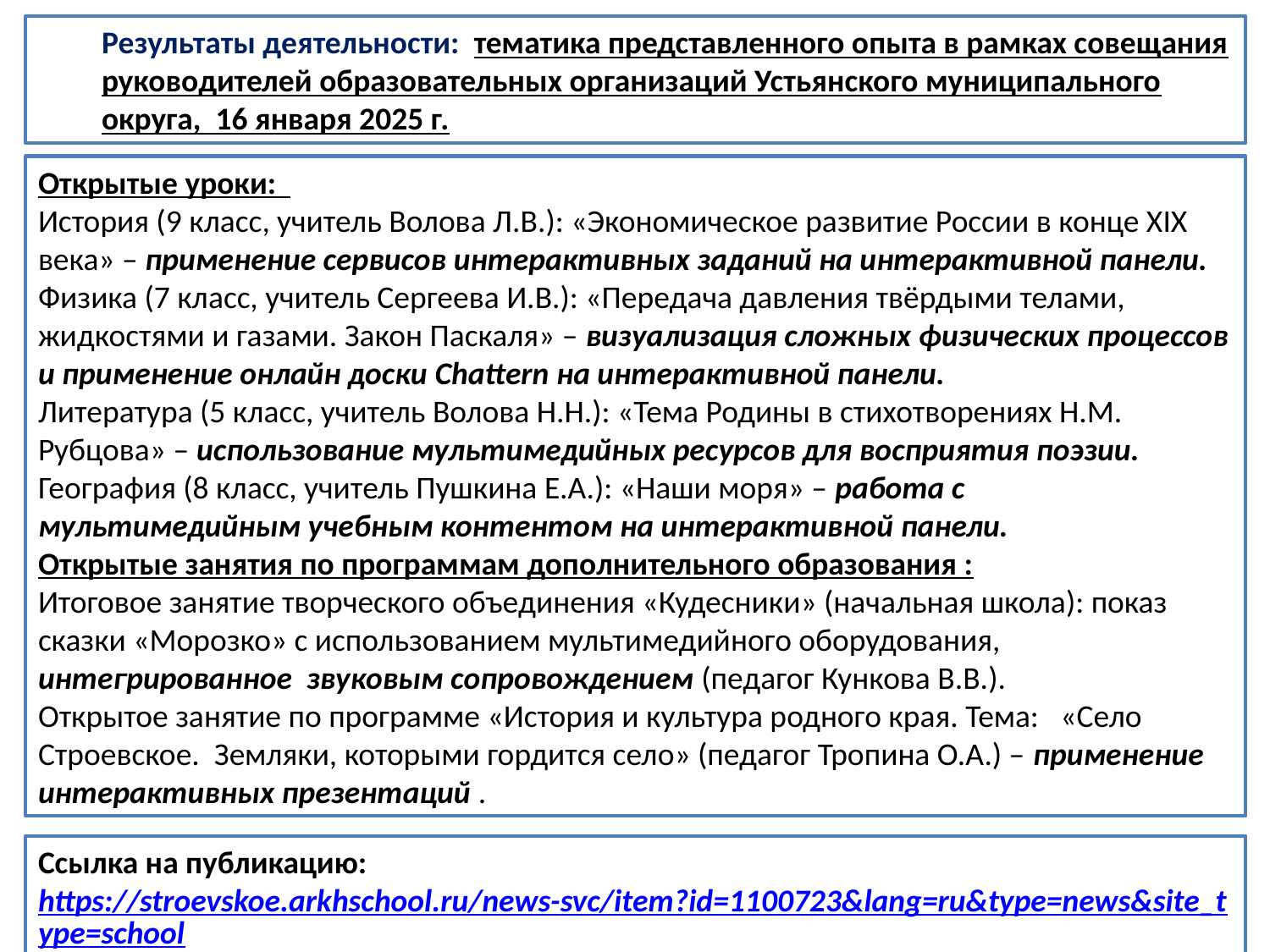

Результаты деятельности:  тематика представленного опыта в рамках совещания руководителей образовательных организаций Устьянского муниципального округа,  16 января 2025 г.
Открытые уроки:
История (9 класс, учитель Волова Л.В.): «Экономическое развитие России в конце XIX века» – применение сервисов интерактивных заданий на интерактивной панели.
Физика (7 класс, учитель Сергеева И.В.): «Передача давления твёрдыми телами, жидкостями и газами. Закон Паскаля» – визуализация сложных физических процессов и применение онлайн доски Chattern на интерактивной панели.
Литература (5 класс, учитель Волова Н.Н.): «Тема Родины в стихотворениях Н.М. Рубцова» – использование мультимедийных ресурсов для восприятия поэзии.
География (8 класс, учитель Пушкина Е.А.): «Наши моря» – работа с мультимедийным учебным контентом на интерактивной панели.
Открытые занятия по программам дополнительного образования :
Итоговое занятие творческого объединения «Кудесники» (начальная школа): показ  сказки «Морозко» с использованием мультимедийного оборудования,  интегрированное  звуковым сопровождением (педагог Кункова В.В.).
Открытое занятие по программе «История и культура родного края. Тема:   «Село Строевское.  Земляки, которыми гордится село» (педагог Тропина О.А.) – применение интерактивных презентаций .
Ссылка на публикацию:  https://stroevskoe.arkhschool.ru/news-svc/item?id=1100723&lang=ru&type=news&site_type=school